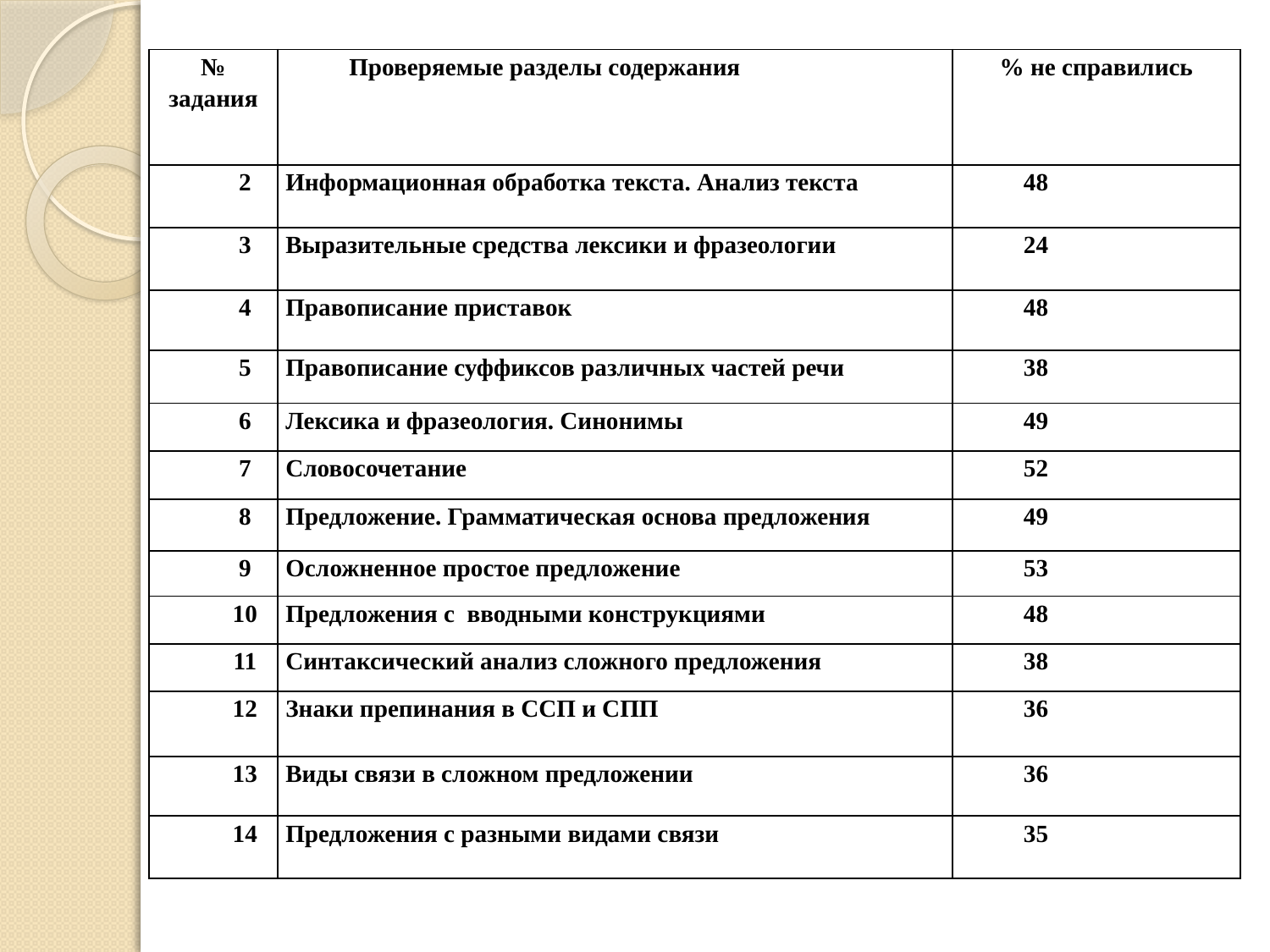

#
| № задания | Проверяемые разделы содержания | % не справились |
| --- | --- | --- |
| 2 | Информационная обработка текста. Анализ текста | 48 |
| 3 | Выразительные средства лексики и фразеологии | 24 |
| 4 | Правописание приставок | 48 |
| 5 | Правописание суффиксов различных частей речи | 38 |
| 6 | Лексика и фразеология. Синонимы | 49 |
| 7 | Словосочетание | 52 |
| 8 | Предложение. Грамматическая основа предложения | 49 |
| 9 | Осложненное простое предложение | 53 |
| 10 | Предложения с вводными конструкциями | 48 |
| 11 | Синтаксический анализ сложного предложения | 38 |
| 12 | Знаки препинания в ССП и СПП | 36 |
| 13 | Виды связи в сложном предложении | 36 |
| 14 | Предложения с разными видами связи | 35 |